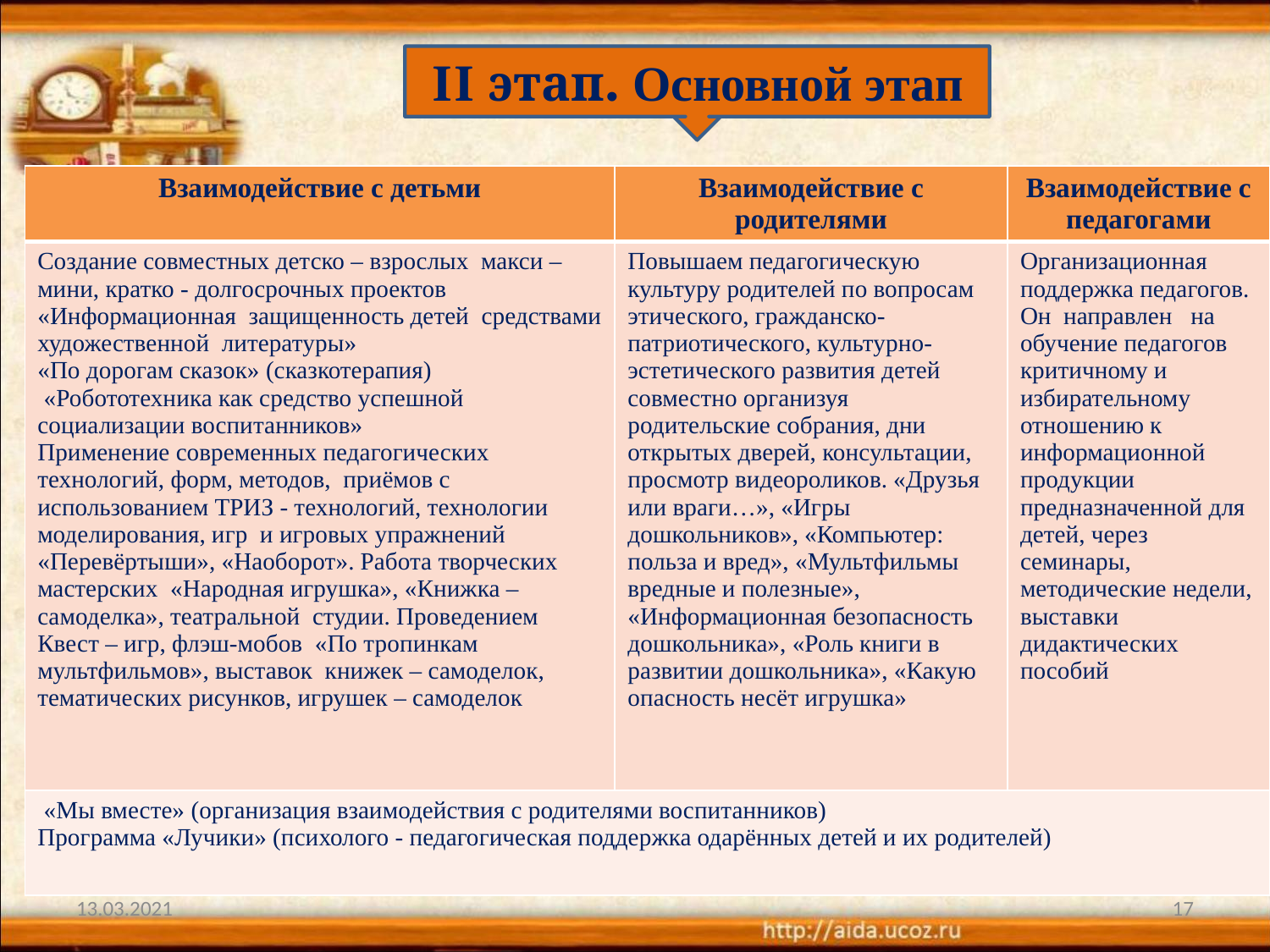

#
II этап. Основной этап
| Взаимодействие с детьми | Взаимодействие с родителями | Взаимодействие с педагогами |
| --- | --- | --- |
| Создание совместных детско – взрослых макси – мини, кратко - долгосрочных проектов «Информационная защищенность детей средствами художественной литературы» «По дорогам сказок» (сказкотерапия) «Робототехника как средство успешной социализации воспитанников» Применение современных педагогических технологий, форм, методов, приёмов с использованием ТРИЗ - технологий, технологии моделирования, игр и игровых упражнений «Перевёртыши», «Наоборот». Работа творческих мастерских «Народная игрушка», «Книжка – самоделка», театральной студии. Проведением Квест – игр, флэш-мобов «По тропинкам мультфильмов», выставок книжек – самоделок, тематических рисунков, игрушек – самоделок | Повышаем педагогическую культуру родителей по вопросам этического, гражданско-патриотического, культурно-эстетического развития детей совместно организуя родительские собрания, дни открытых дверей, консультации, просмотр видеороликов. «Друзья или враги…», «Игры дошкольников», «Компьютер: польза и вред», «Мультфильмы вредные и полезные», «Информационная безопасность дошкольника», «Роль книги в развитии дошкольника», «Какую опасность несёт игрушка» | Организационная поддержка педагогов. Он направлен на обучение педагогов критичному и избирательному отношению к информационной продукции предназначенной для детей, через семинары, методические недели, выставки дидактических пособий |
| «Мы вместе» (организация взаимодействия с родителями воспитанников) Программа «Лучики» (психолого - педагогическая поддержка одарённых детей и их родителей) |  |  |

13.03.2021
17